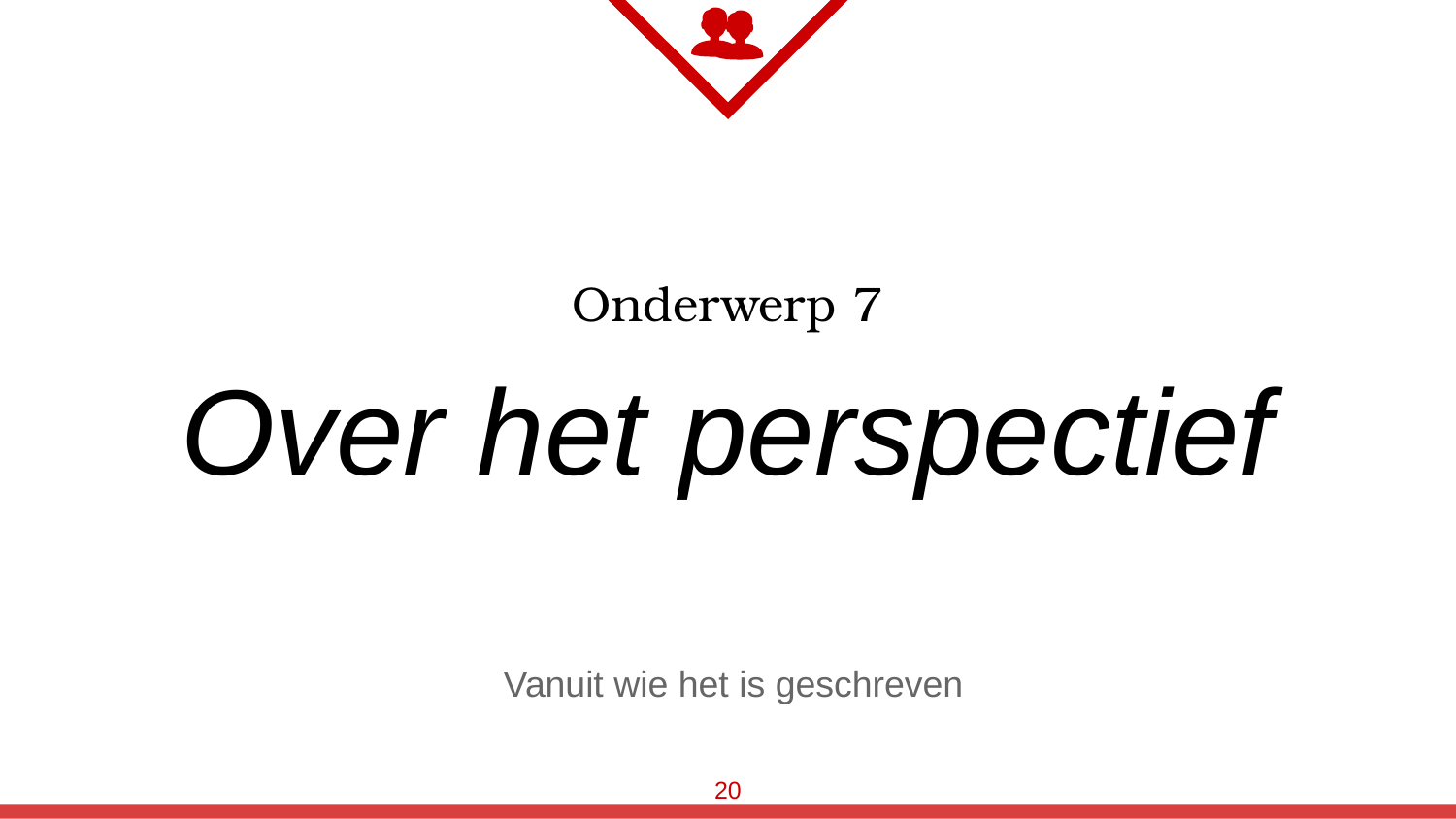

Onderwerp 7
Over het perspectief
Vanuit wie het is geschreven
20